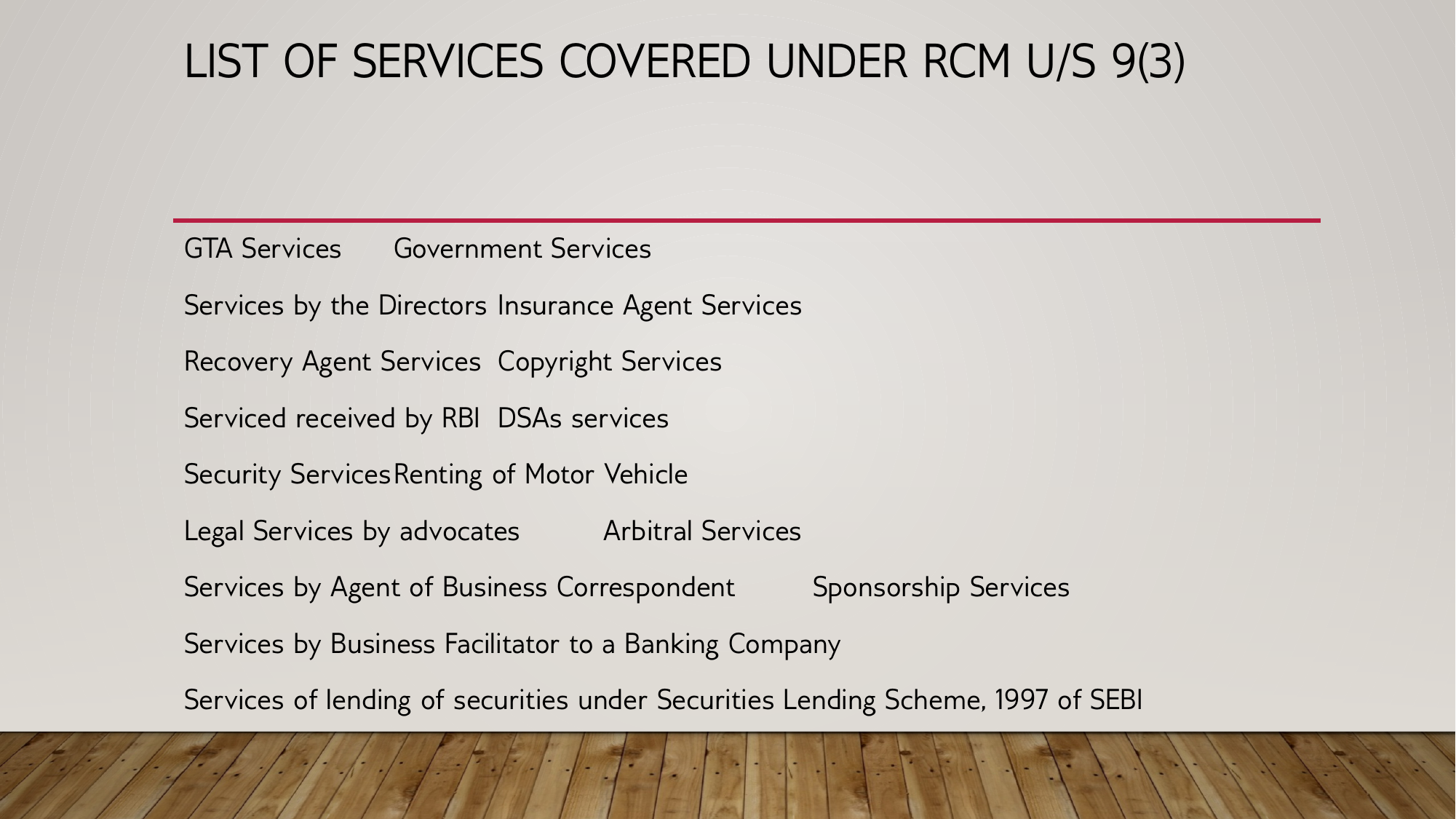

# List of services covered under rcm U/s 9(3)
GTA Services						Government Services
Services by the Directors					Insurance Agent Services
Recovery Agent Services					Copyright Services
Serviced received by RBI					DSAs services
Security Services						Renting of Motor Vehicle
Legal Services by advocates				Arbitral Services
Services by Agent of Business Correspondent 		Sponsorship Services
Services by Business Facilitator to a Banking Company
Services of lending of securities under Securities Lending Scheme, 1997 of SEBI